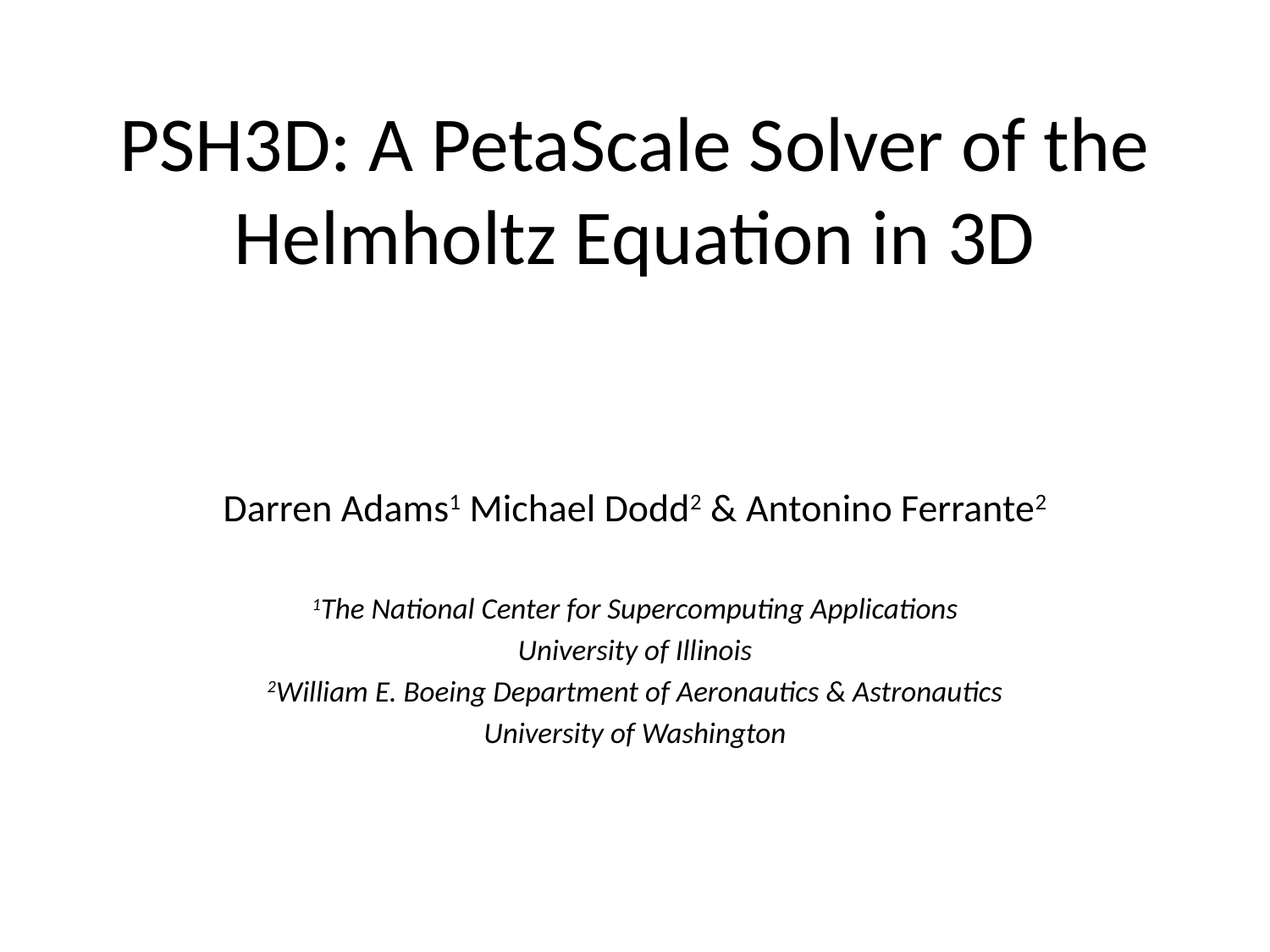

# PSH3D: A PetaScale Solver of the Helmholtz Equation in 3D
Darren Adams1 Michael Dodd2 & Antonino Ferrante2

1The National Center for Supercomputing Applications
University of Illinois
2William E. Boeing Department of Aeronautics & Astronautics
University of Washington